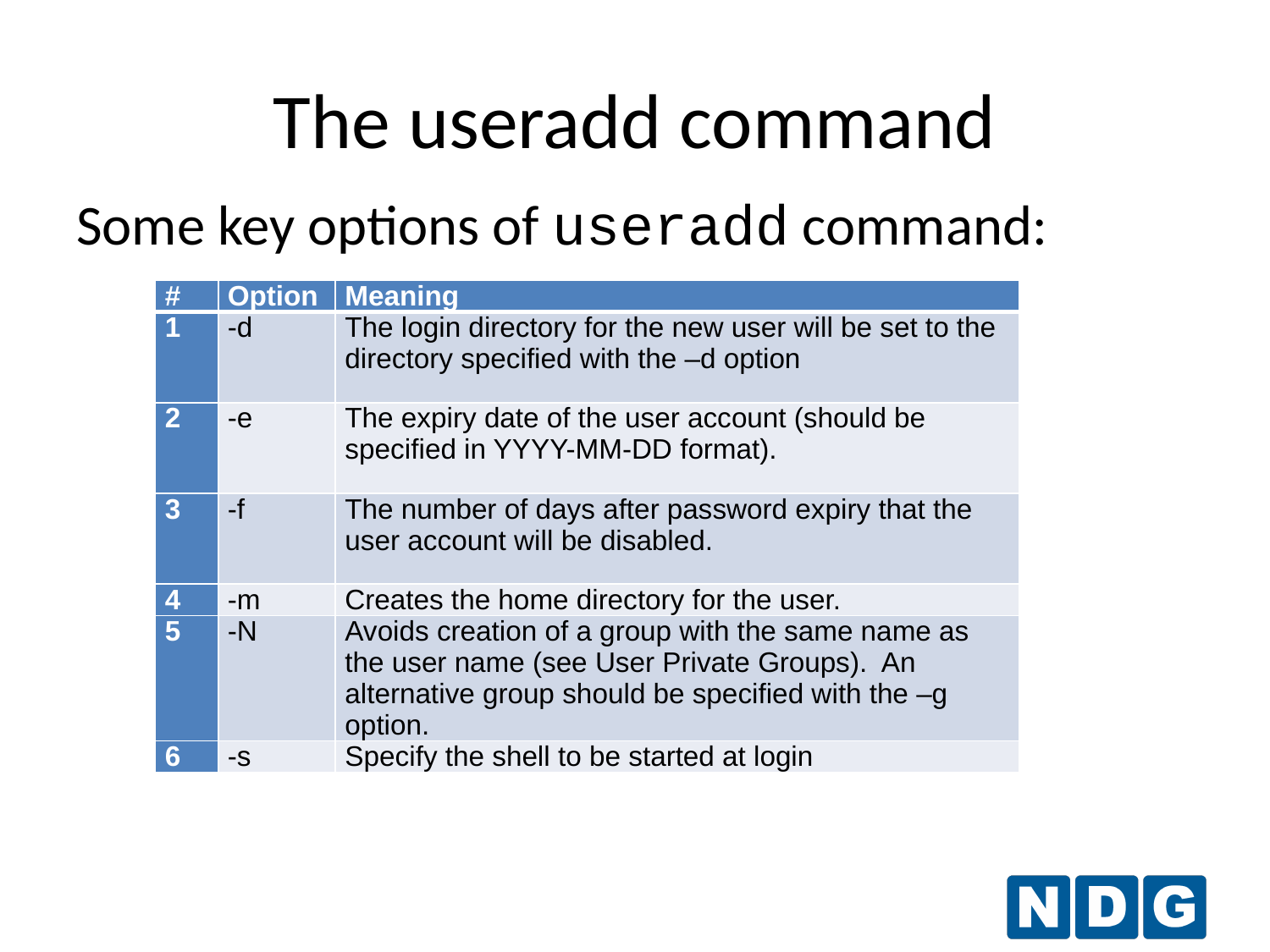

The useradd command
Some key options of useradd command:

| # | Option | Meaning |
| --- | --- | --- |
| 1 | -d | The login directory for the new user will be set to the directory specified with the –d option |
| 2 | -e | The expiry date of the user account (should be specified in YYYY-MM-DD format). |
| 3 | -f | The number of days after password expiry that the user account will be disabled. |
| 4 | -m | Creates the home directory for the user. |
| 5 | -N | Avoids creation of a group with the same name as the user name (see User Private Groups). An alternative group should be specified with the –g option. |
| 6 | -s | Specify the shell to be started at login |